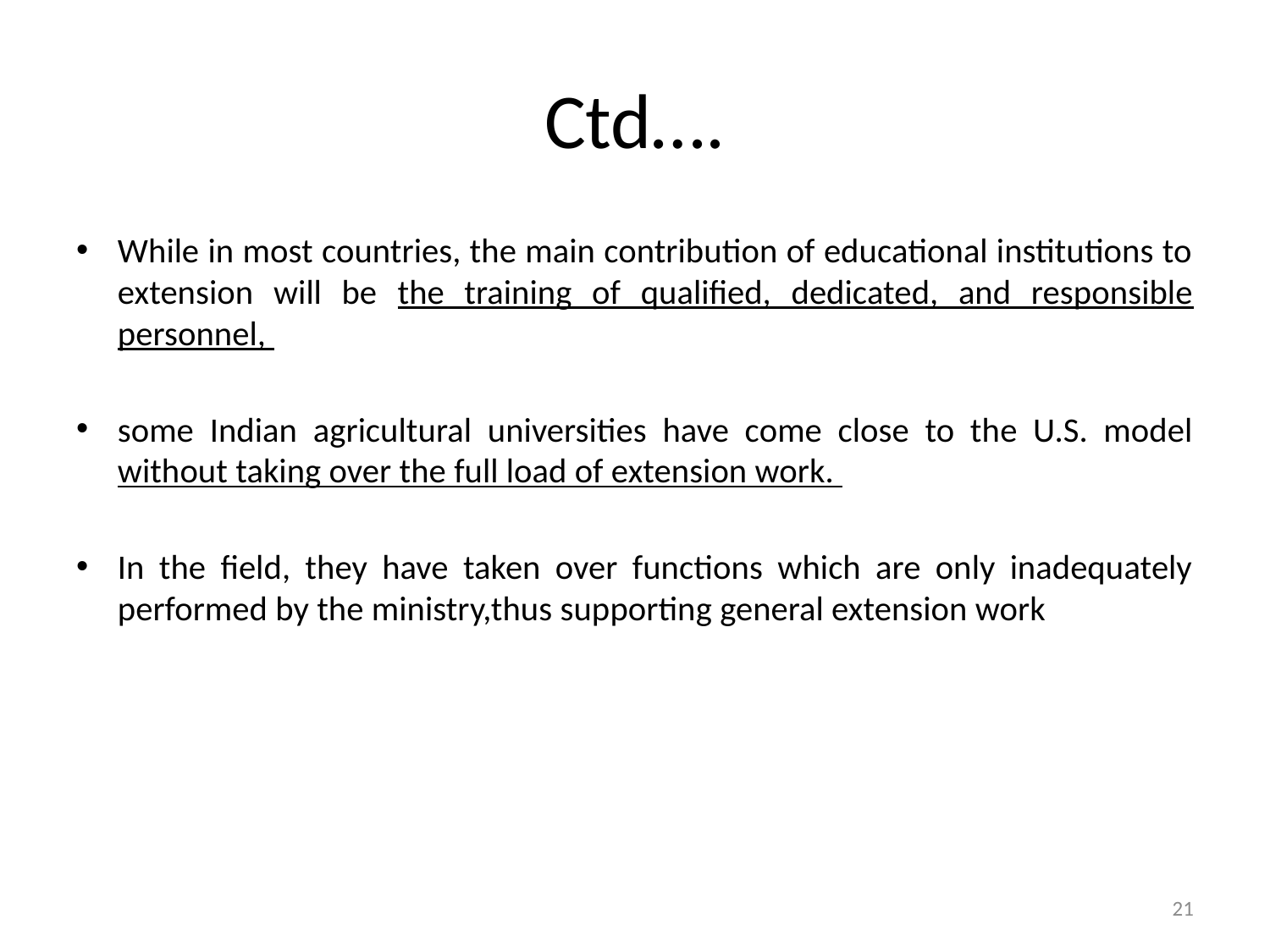

# Ctd….
While in most countries, the main contribution of educational institutions to extension will be the training of qualified, dedicated, and responsible personnel,

some Indian agricultural universities have come close to the U.S. model without taking over the full load of extension work.

In the field, they have taken over functions which are only inadequately performed by the ministry,thus supporting general extension work
21